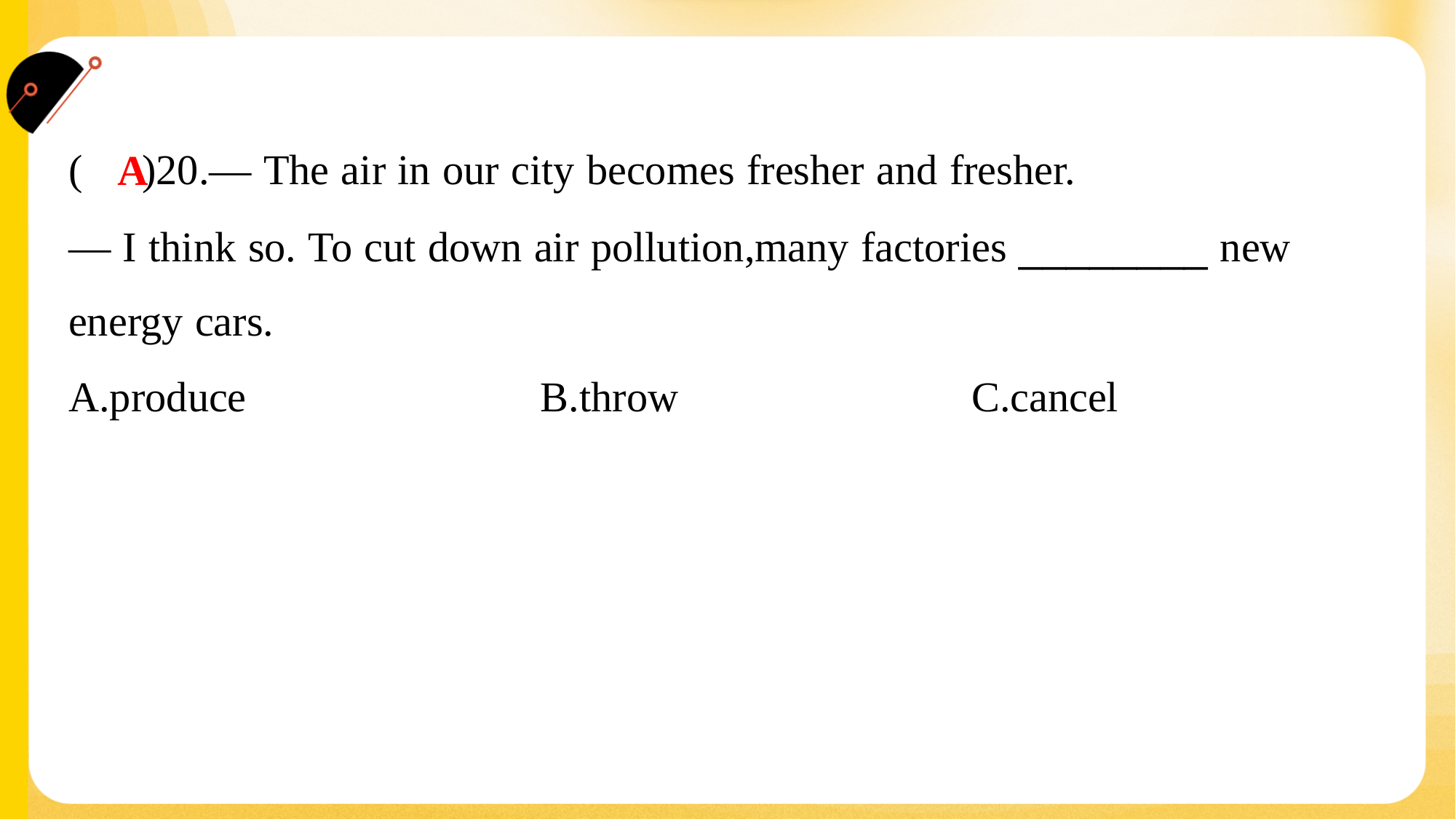

(     )20.— The air in our city becomes fresher and fresher.
— I think so. To cut down air pollution,many factories ________ new
energy cars.
A
A.produce	B.throw	C.cancel